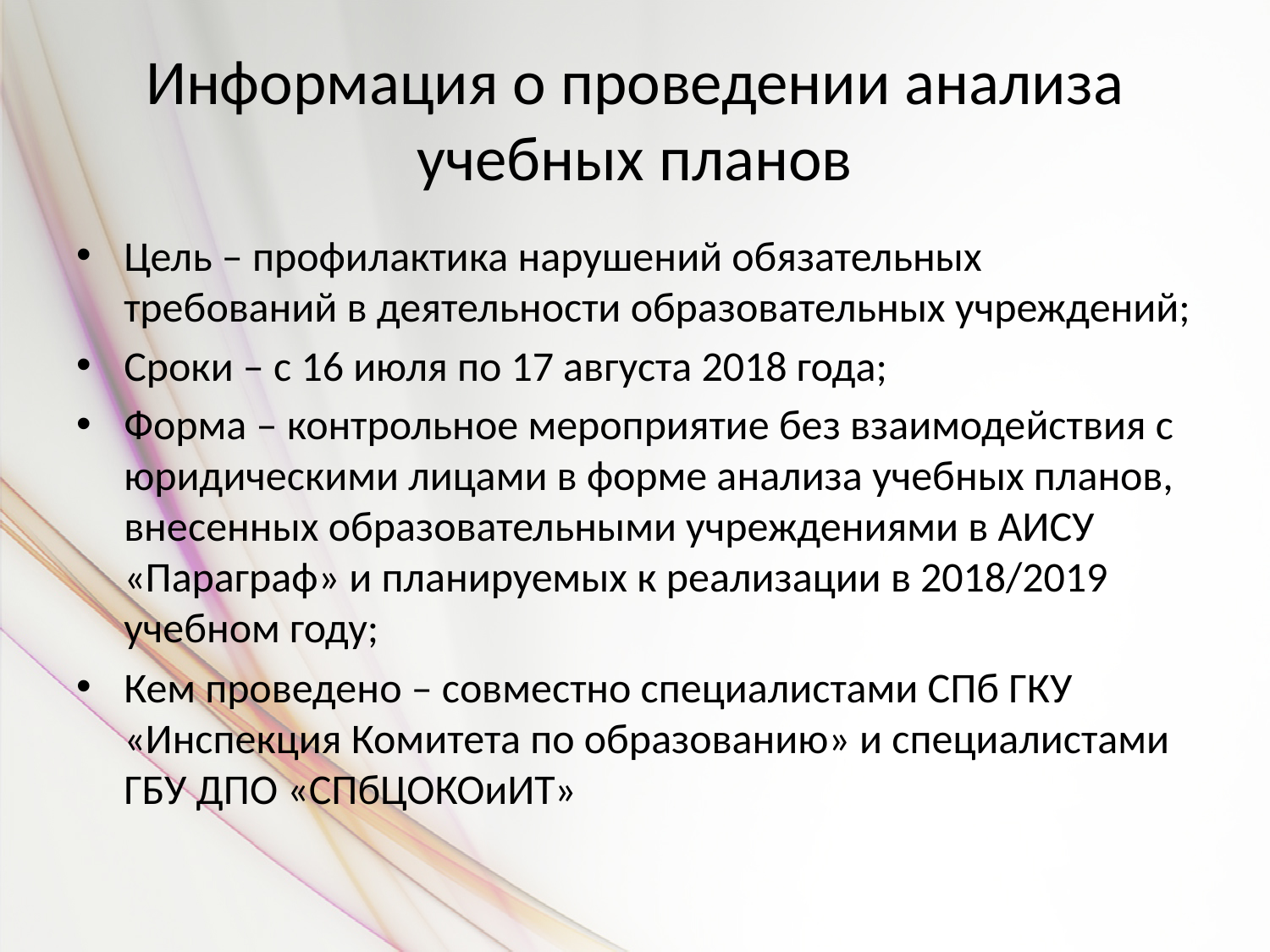

# Информация о проведении анализа учебных планов
Цель – профилактика нарушений обязательных требований в деятельности образовательных учреждений;
Сроки – с 16 июля по 17 августа 2018 года;
Форма – контрольное мероприятие без взаимодействия с юридическими лицами в форме анализа учебных планов, внесенных образовательными учреждениями в АИСУ «Параграф» и планируемых к реализации в 2018/2019 учебном году;
Кем проведено – совместно специалистами СПб ГКУ «Инспекция Комитета по образованию» и специалистами ГБУ ДПО «СПбЦОКОиИТ»